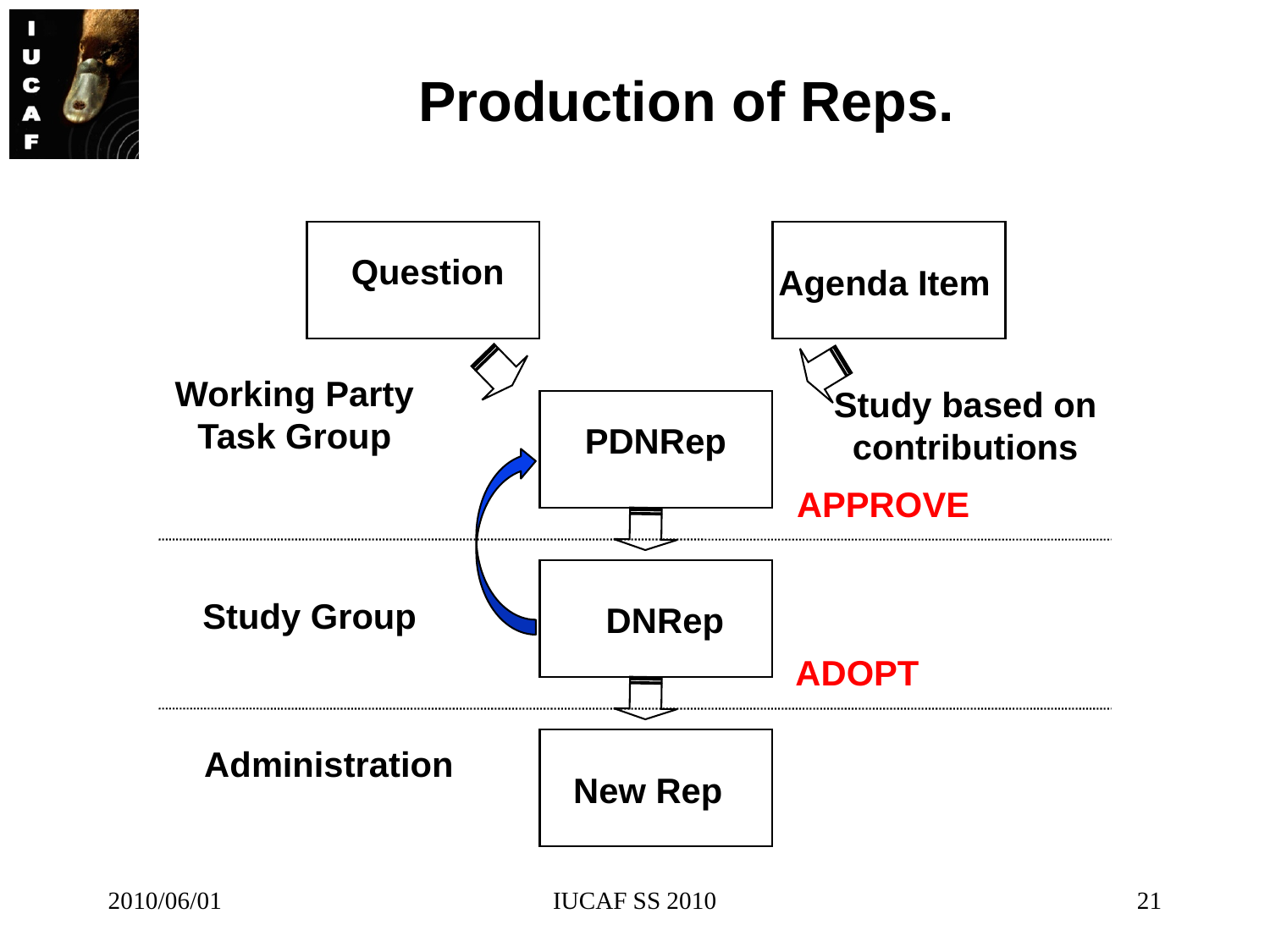

# Production of Reps.

Question

Agenda Item

Working Party
Task Group
Study based on
contributions

PDNRep

APPROVE

DNRep
Study Group
ADOPT

Administration
 New Rep
2010/06/01
IUCAF SS 2010
21